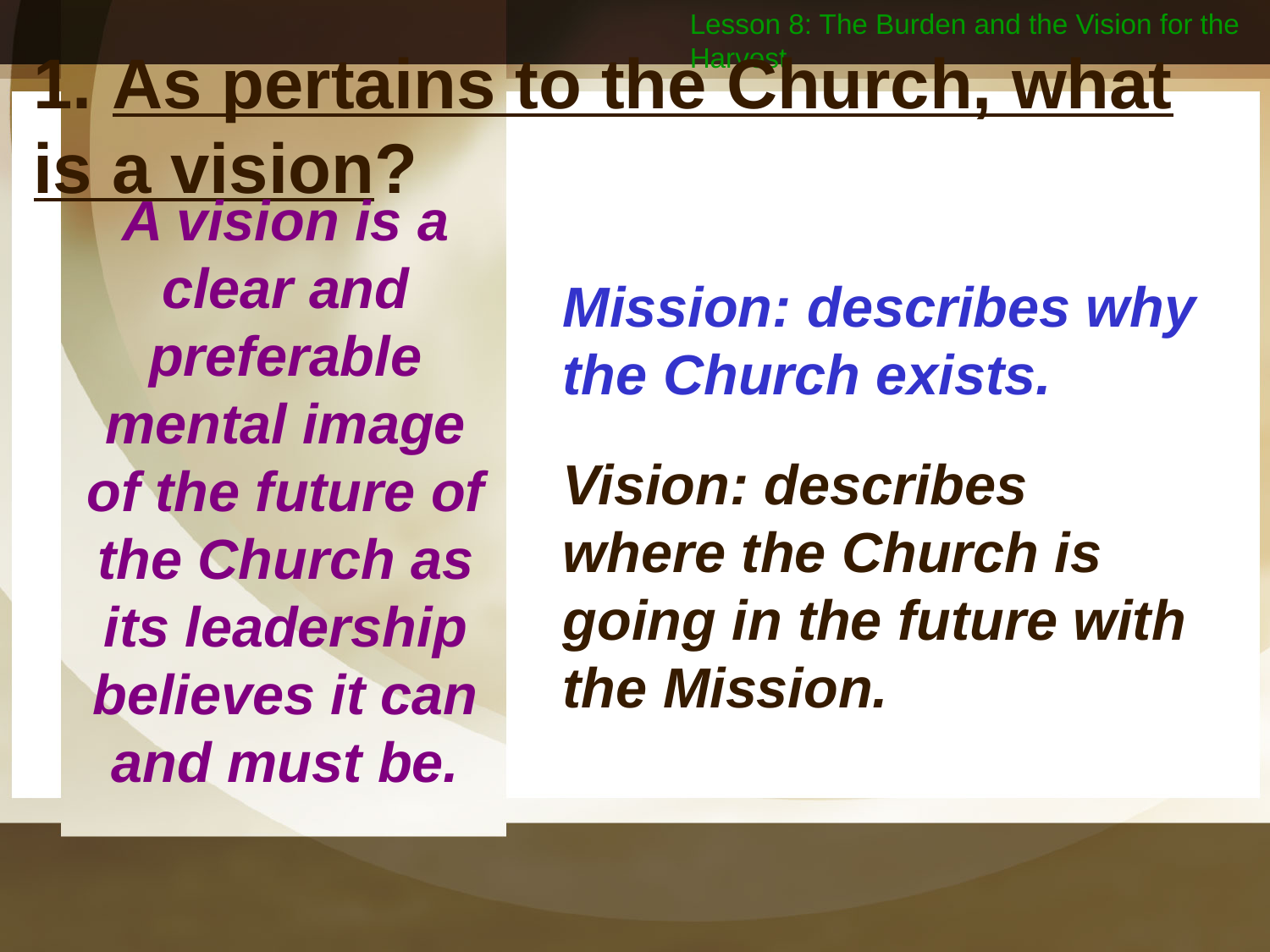

Lesson 8: The Burden and the Vision for the Harvest
1. As pertains to the Church, what is a vision?
A vision is a clear and preferable mental image of the future of the Church as its leadership believes it can and must be.
Mission: describes why the Church exists.

Vision: describes where the Church is going in the future with the Mission.